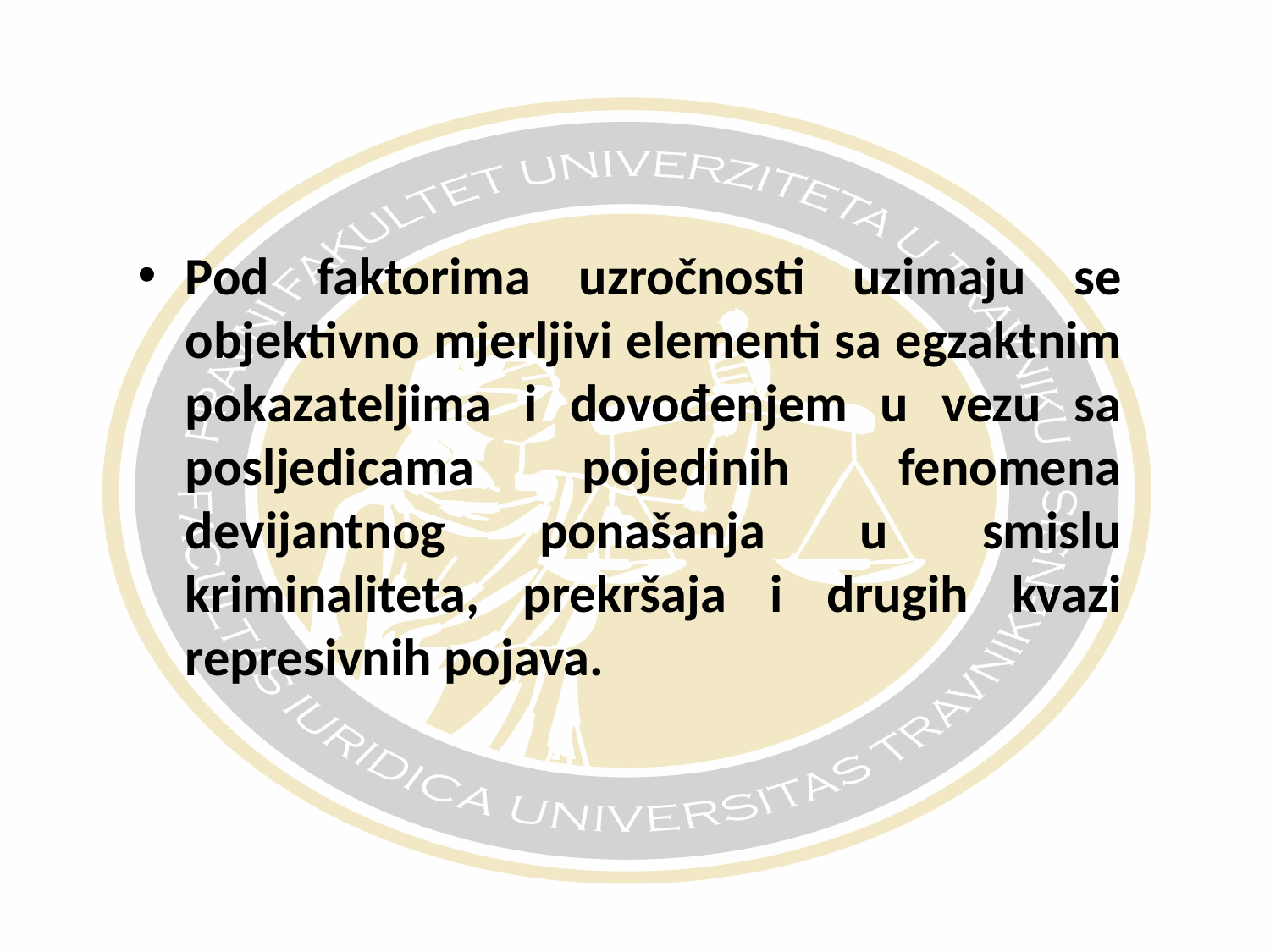

#
Pod faktorima uzročnosti uzimaju se objektivno mjerljivi elementi sa egzaktnim pokazateljima i dovođenjem u vezu sa posljedicama pojedinih fenomena devijantnog ponašanja u smislu kriminaliteta, prekršaja i drugih kvazi represivnih pojava.